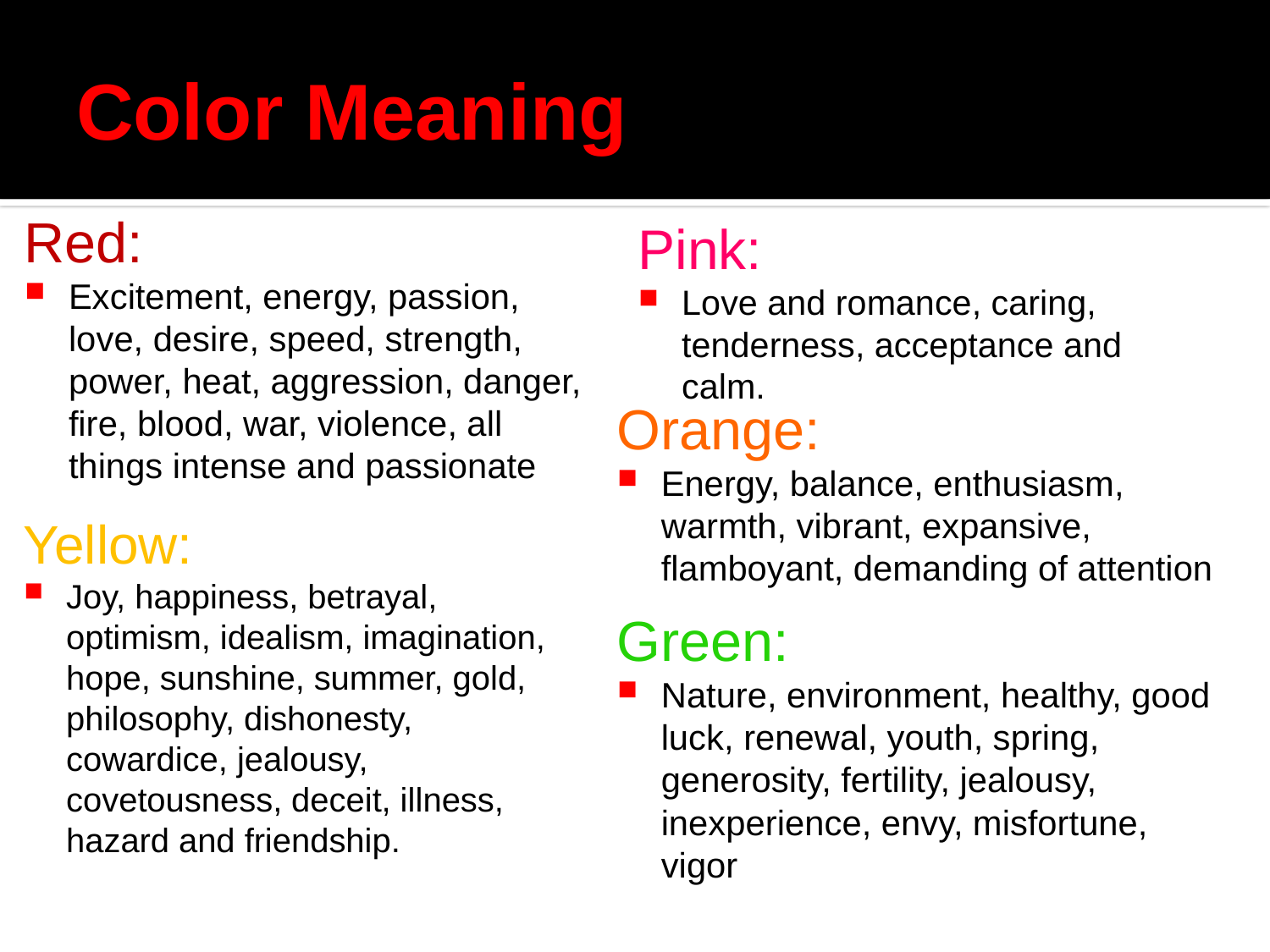

# Color Meaning
Red:
Excitement, energy, passion, love, desire, speed, strength, power, heat, aggression, danger, fire, blood, war, violence, all things intense and passionate
Pink:
Love and romance, caring, tenderness, acceptance and calm.
Orange:
Energy, balance, enthusiasm, warmth, vibrant, expansive, flamboyant, demanding of attention
Yellow:
Joy, happiness, betrayal, optimism, idealism, imagination, hope, sunshine, summer, gold, philosophy, dishonesty, cowardice, jealousy, covetousness, deceit, illness, hazard and friendship.
Green:
Nature, environment, healthy, good luck, renewal, youth, spring, generosity, fertility, jealousy, inexperience, envy, misfortune, vigor